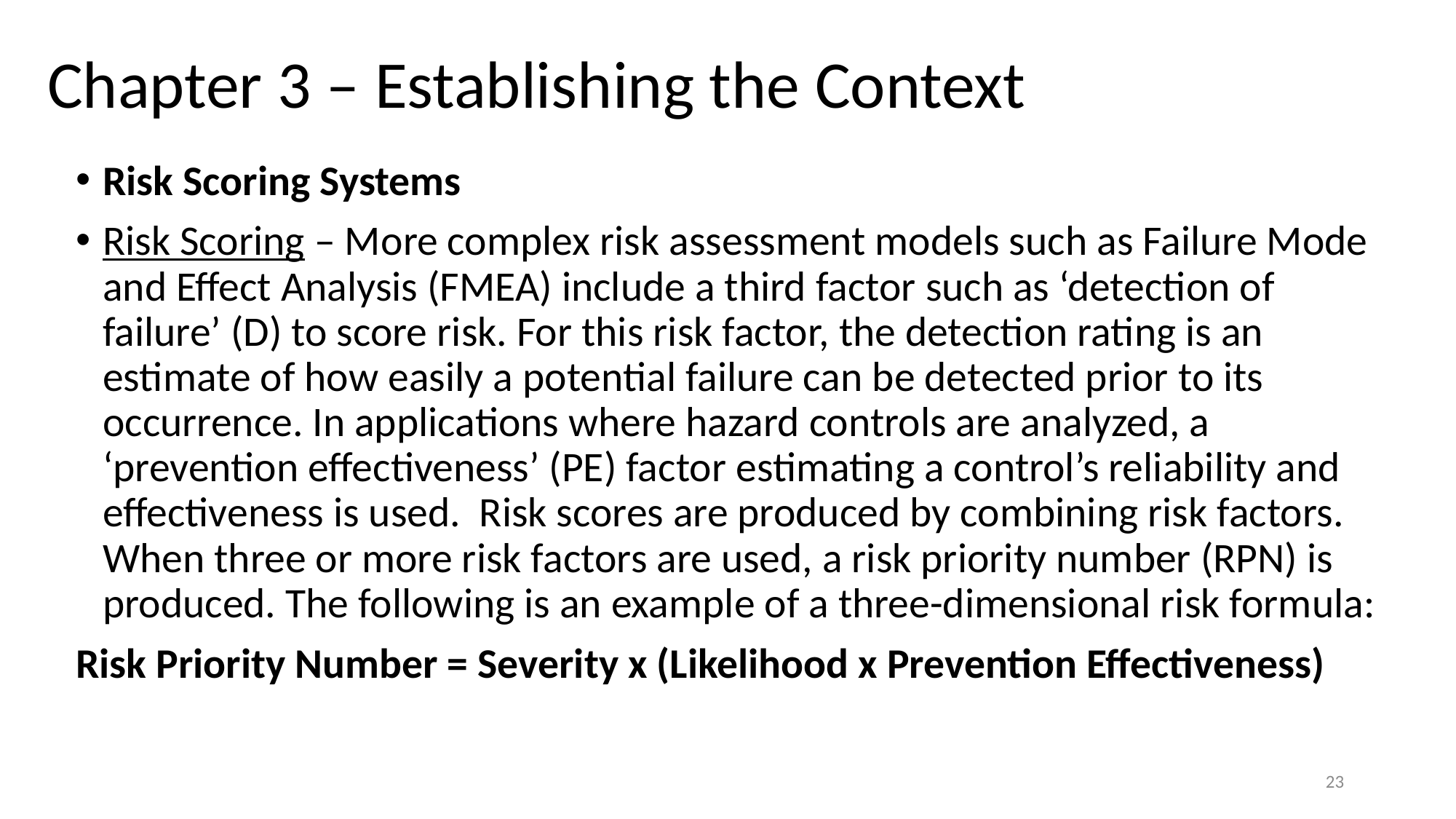

# Chapter 3 – Establishing the Context
Risk Scoring Systems
Risk Scoring – More complex risk assessment models such as Failure Mode and Effect Analysis (FMEA) include a third factor such as ‘detection of failure’ (D) to score risk. For this risk factor, the detection rating is an estimate of how easily a potential failure can be detected prior to its occurrence. In applications where hazard controls are analyzed, a ‘prevention effectiveness’ (PE) factor estimating a control’s reliability and effectiveness is used.  Risk scores are produced by combining risk factors. When three or more risk factors are used, a risk priority number (RPN) is produced. The following is an example of a three-dimensional risk formula:
Risk Priority Number = Severity x (Likelihood x Prevention Effectiveness)
23